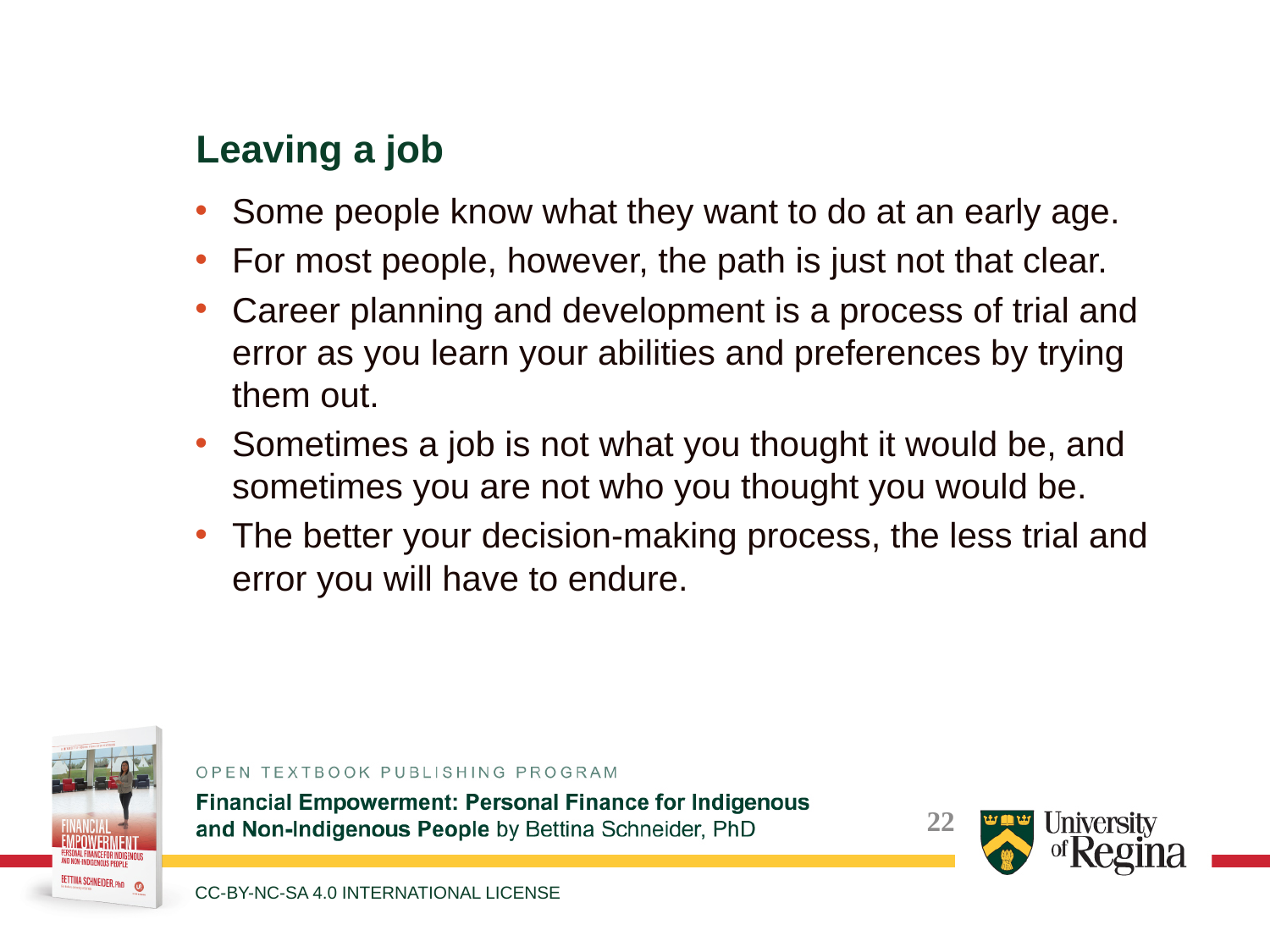

Leaving a job
Some people know what they want to do at an early age.
For most people, however, the path is just not that clear.
Career planning and development is a process of trial and error as you learn your abilities and preferences by trying them out.
Sometimes a job is not what you thought it would be, and sometimes you are not who you thought you would be.
The better your decision-making process, the less trial and error you will have to endure.
CC-BY-NC-SA 4.0 INTERNATIONAL LICENSE